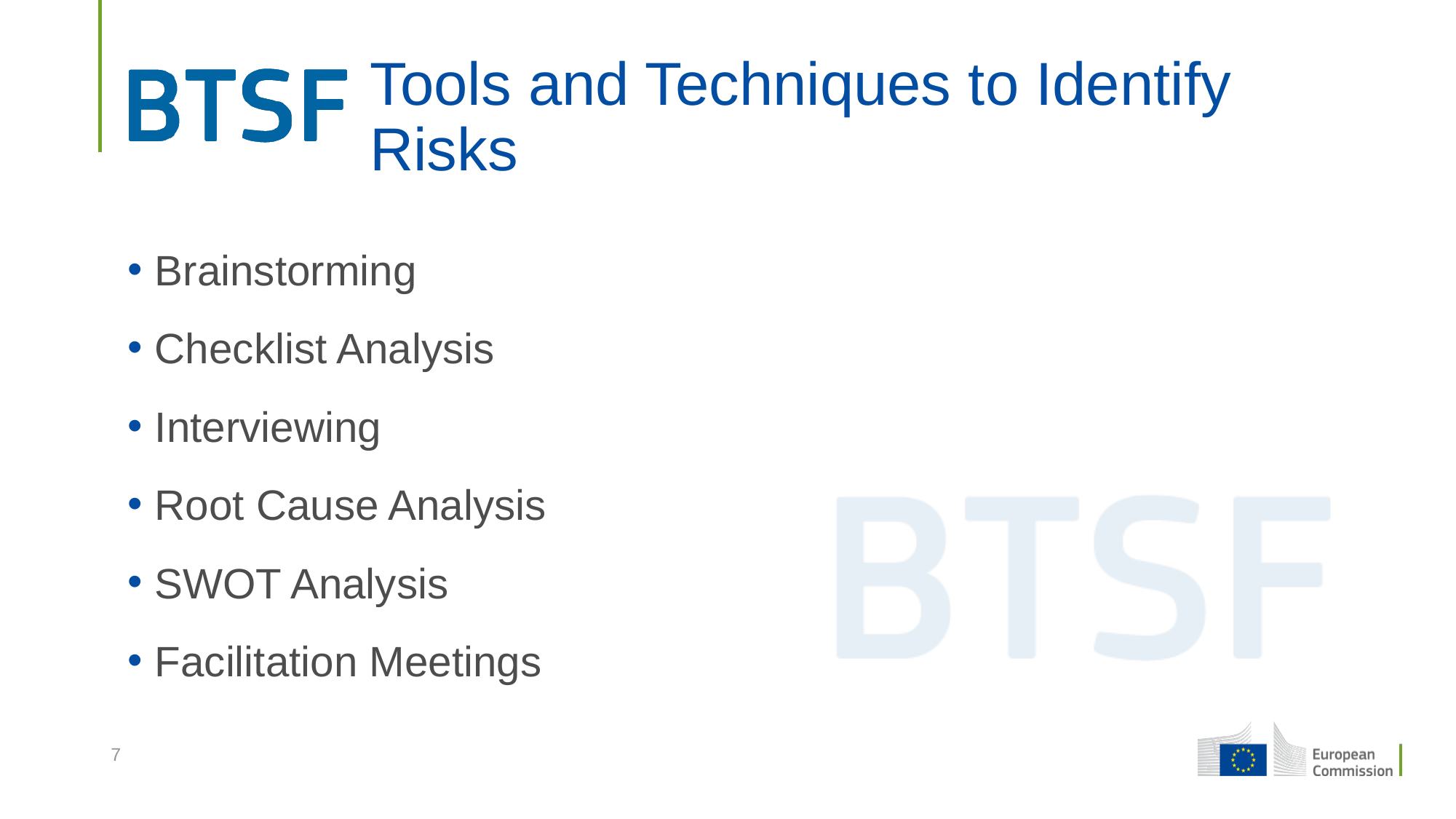

# Tools and Techniques to Identify Risks
Brainstorming
Checklist Analysis
Interviewing
Root Cause Analysis
SWOT Analysis
Facilitation Meetings
7